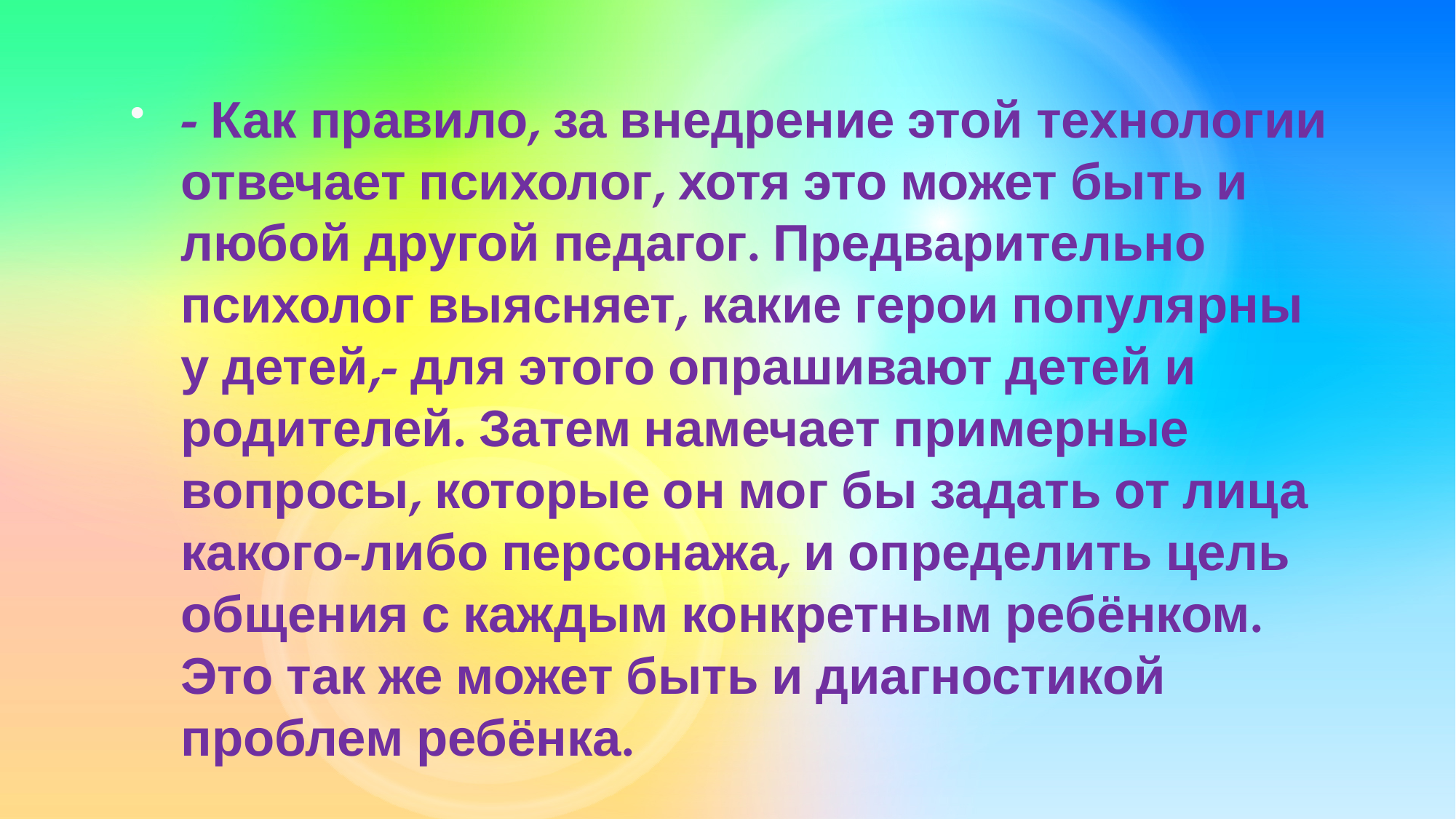

- Как правило, за внедрение этой технологии отвечает психолог, хотя это может быть и любой другой педагог. Предварительно психолог выясняет, какие герои популярны у детей,- для этого опрашивают детей и родителей. Затем намечает примерные вопросы, которые он мог бы задать от лица какого-либо персонажа, и определить цель общения с каждым конкретным ребёнком. Это так же может быть и диагностикой проблем ребёнка.